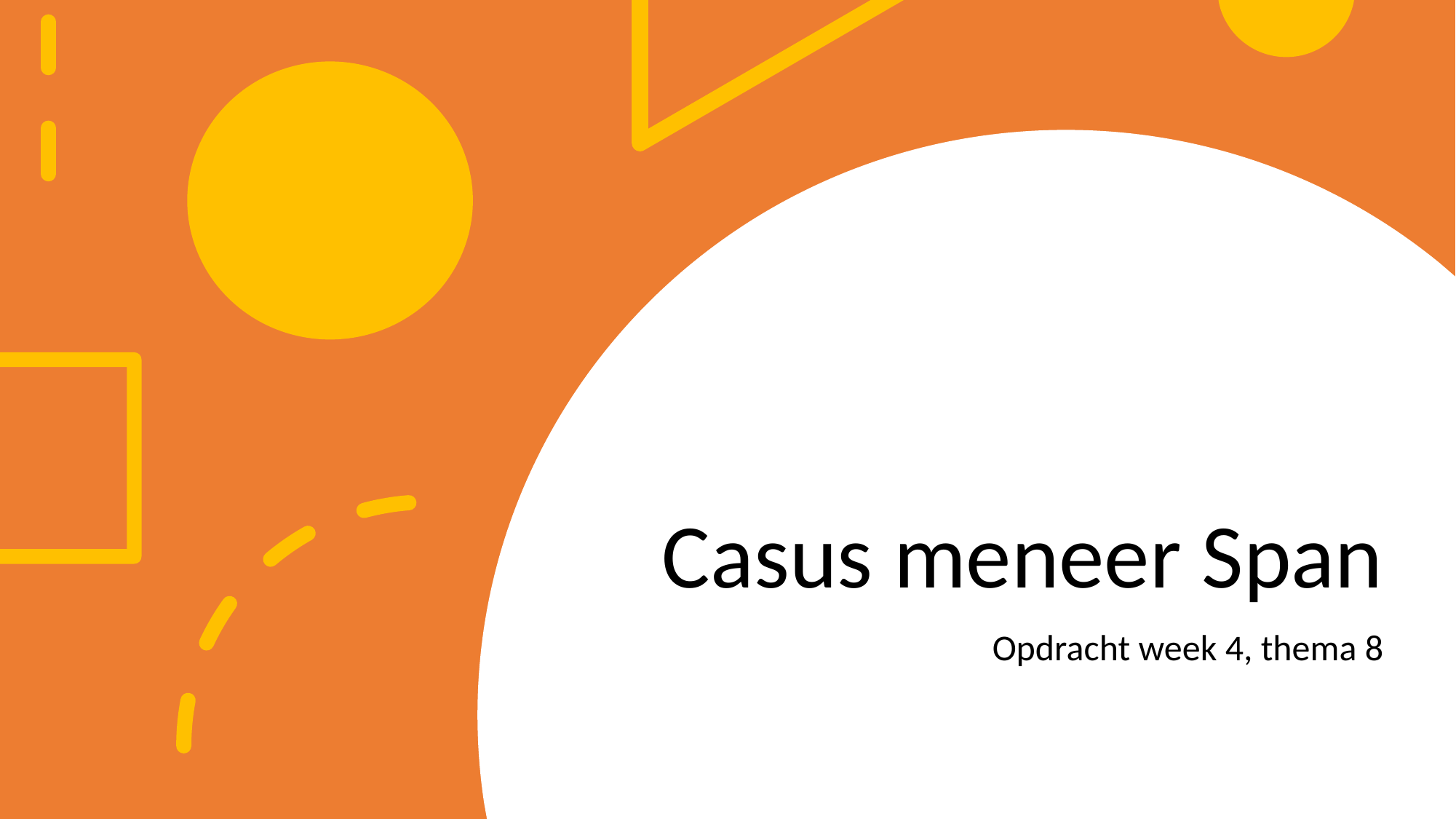

# Casus meneer Span

Opdracht week 4, thema 8